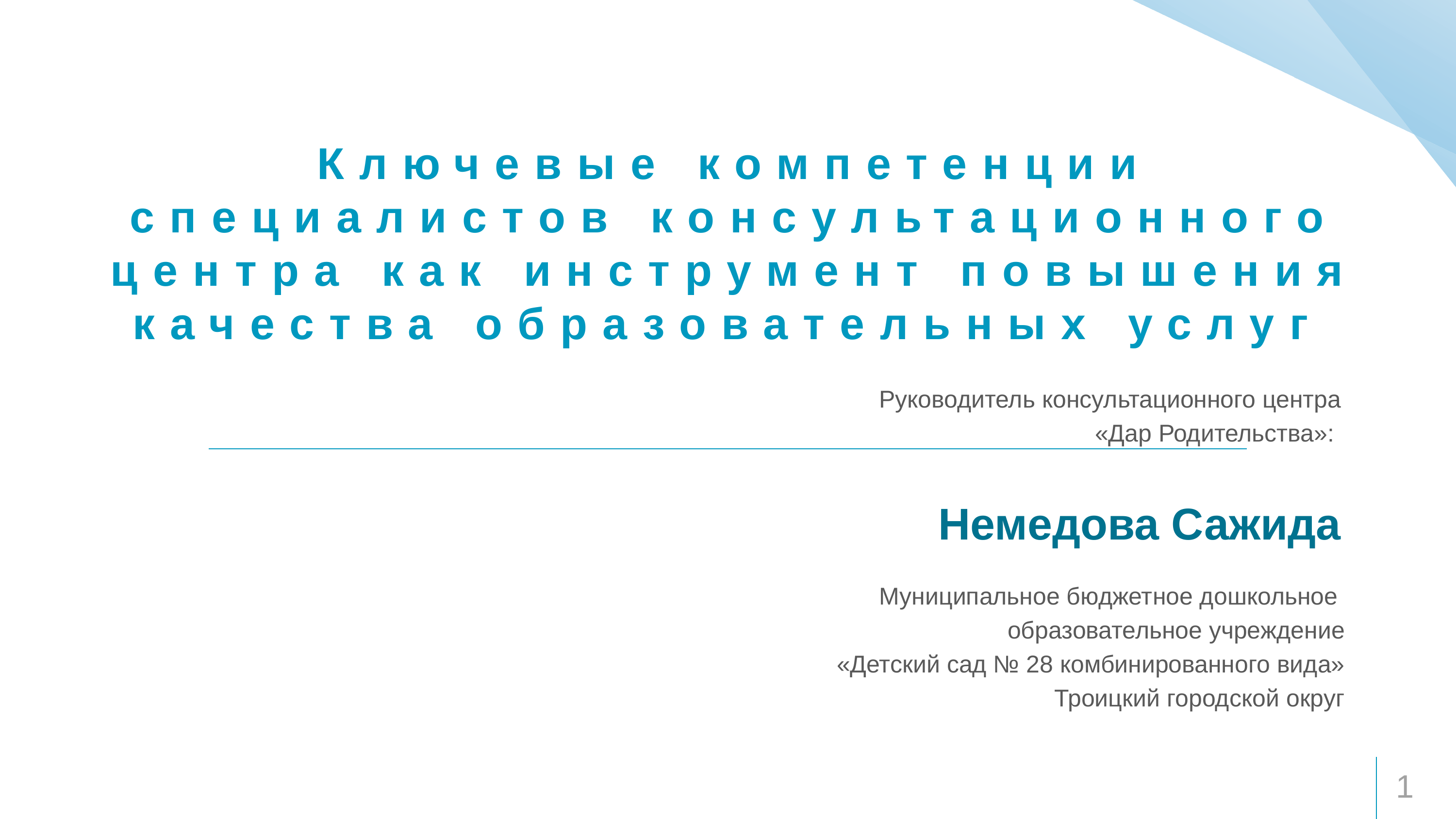

# Ключевые компетенции специалистов консультационного центра как инструмент повышения качества образовательных услуг
Руководитель консультационного центра
«Дар Родительства»:

Немедова Сажида
Муниципальное бюджетное дошкольное
образовательное учреждение
 «Детский сад № 28 комбинированного вида»
Троицкий городской округ

1